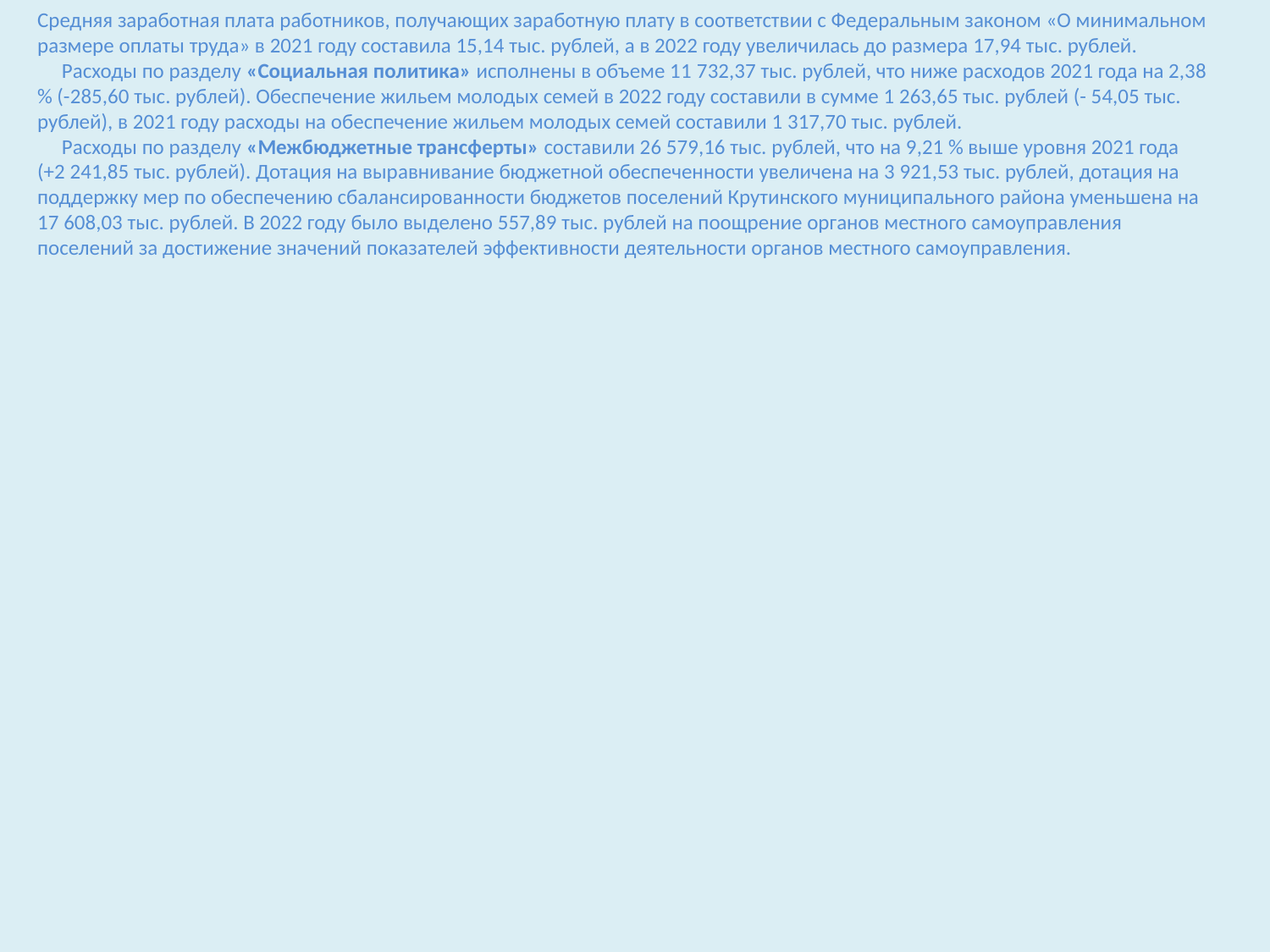

Средняя заработная плата работников, получающих заработную плату в соответствии с Федеральным законом «О минимальном размере оплаты труда» в 2021 году составила 15,14 тыс. рублей, а в 2022 году увеличилась до размера 17,94 тыс. рублей.
     Расходы по разделу «Социальная политика» исполнены в объеме 11 732,37 тыс. рублей, что ниже расходов 2021 года на 2,38 % (-285,60 тыс. рублей). Обеспечение жильем молодых семей в 2022 году составили в сумме 1 263,65 тыс. рублей (- 54,05 тыс. рублей), в 2021 году расходы на обеспечение жильем молодых семей составили 1 317,70 тыс. рублей.
     Расходы по разделу «Межбюджетные трансферты» составили 26 579,16 тыс. рублей, что на 9,21 % выше уровня 2021 года (+2 241,85 тыс. рублей). Дотация на выравнивание бюджетной обеспеченности увеличена на 3 921,53 тыс. рублей, дотация на поддержку мер по обеспечению сбалансированности бюджетов поселений Крутинского муниципального района уменьшена на 17 608,03 тыс. рублей. В 2022 году было выделено 557,89 тыс. рублей на поощрение органов местного самоуправления поселений за достижение значений показателей эффективности деятельности органов местного самоуправления.